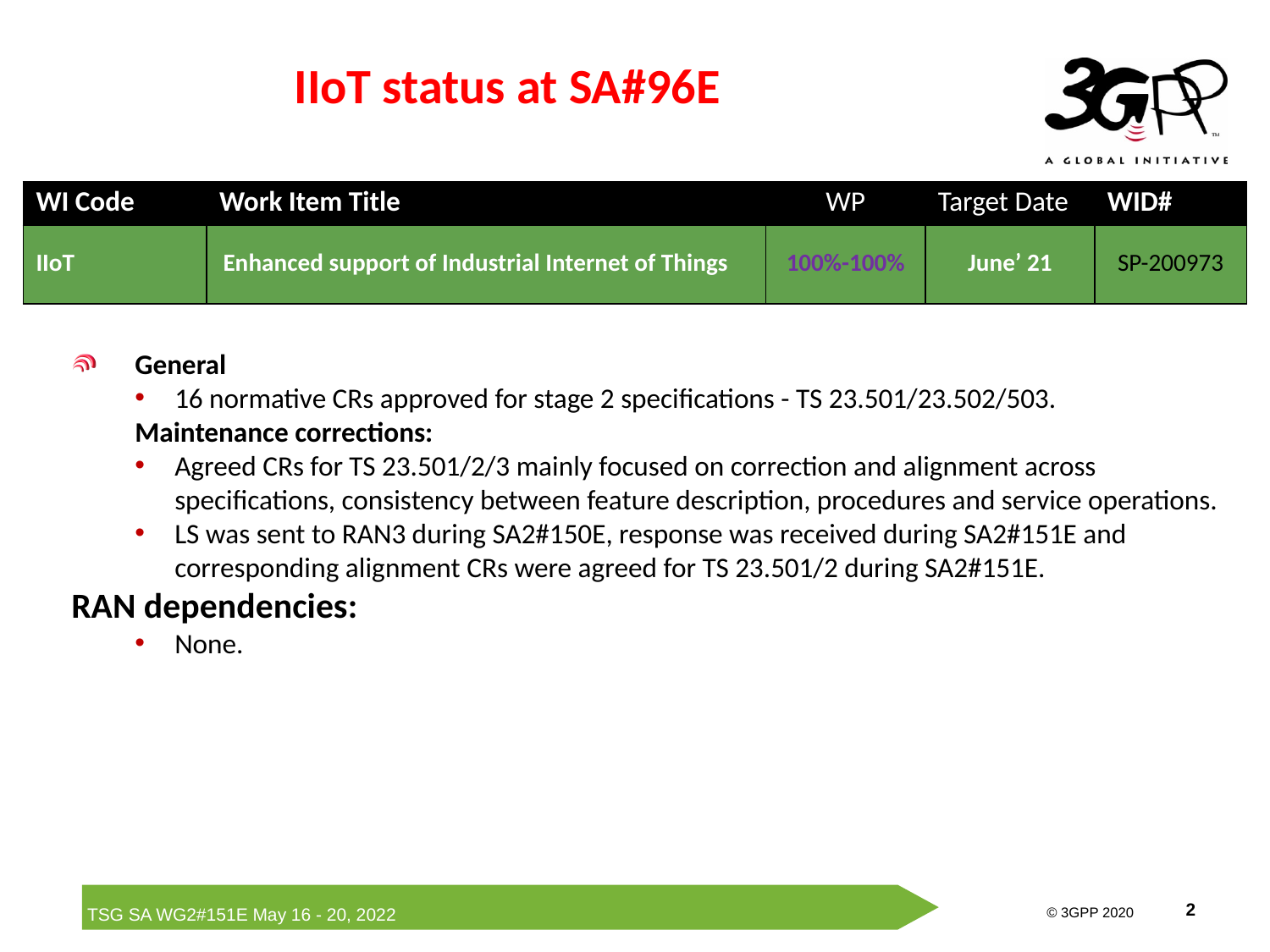

# IIoT status at SA#96E
| WI Code | Work Item Title | WP | Target Date | WID# |
| --- | --- | --- | --- | --- |
| IIoT | Enhanced support of Industrial Internet of Things | 100%-100% | June’ 21 | SP-200973 |
General
16 normative CRs approved for stage 2 specifications - TS 23.501/23.502/503.
Maintenance corrections:
Agreed CRs for TS 23.501/2/3 mainly focused on correction and alignment across specifications, consistency between feature description, procedures and service operations.
LS was sent to RAN3 during SA2#150E, response was received during SA2#151E and corresponding alignment CRs were agreed for TS 23.501/2 during SA2#151E.
RAN dependencies:
None.